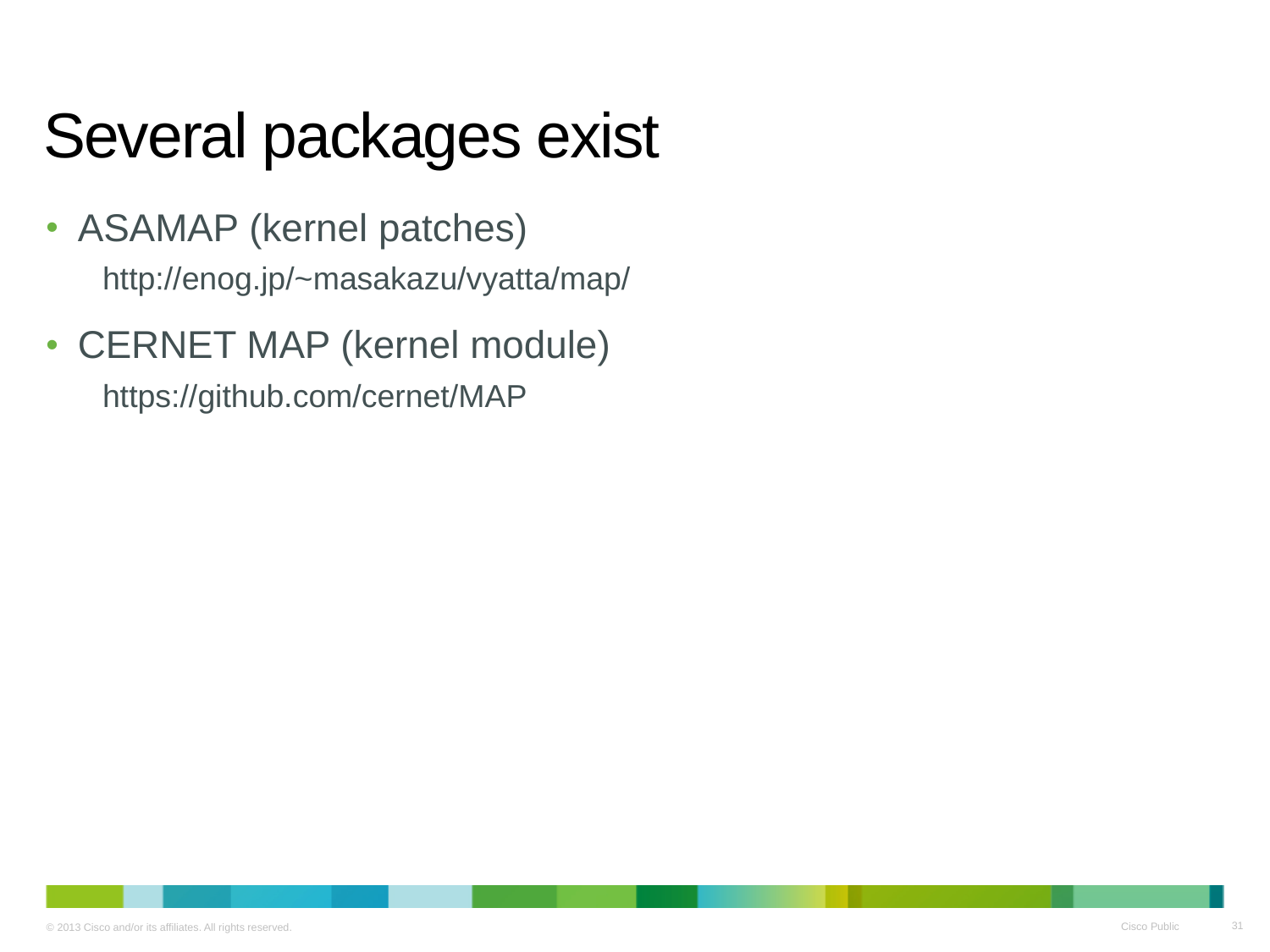

# Several packages exist
ASAMAP (kernel patches)
http://enog.jp/~masakazu/vyatta/map/
CERNET MAP (kernel module)
https://github.com/cernet/MAP